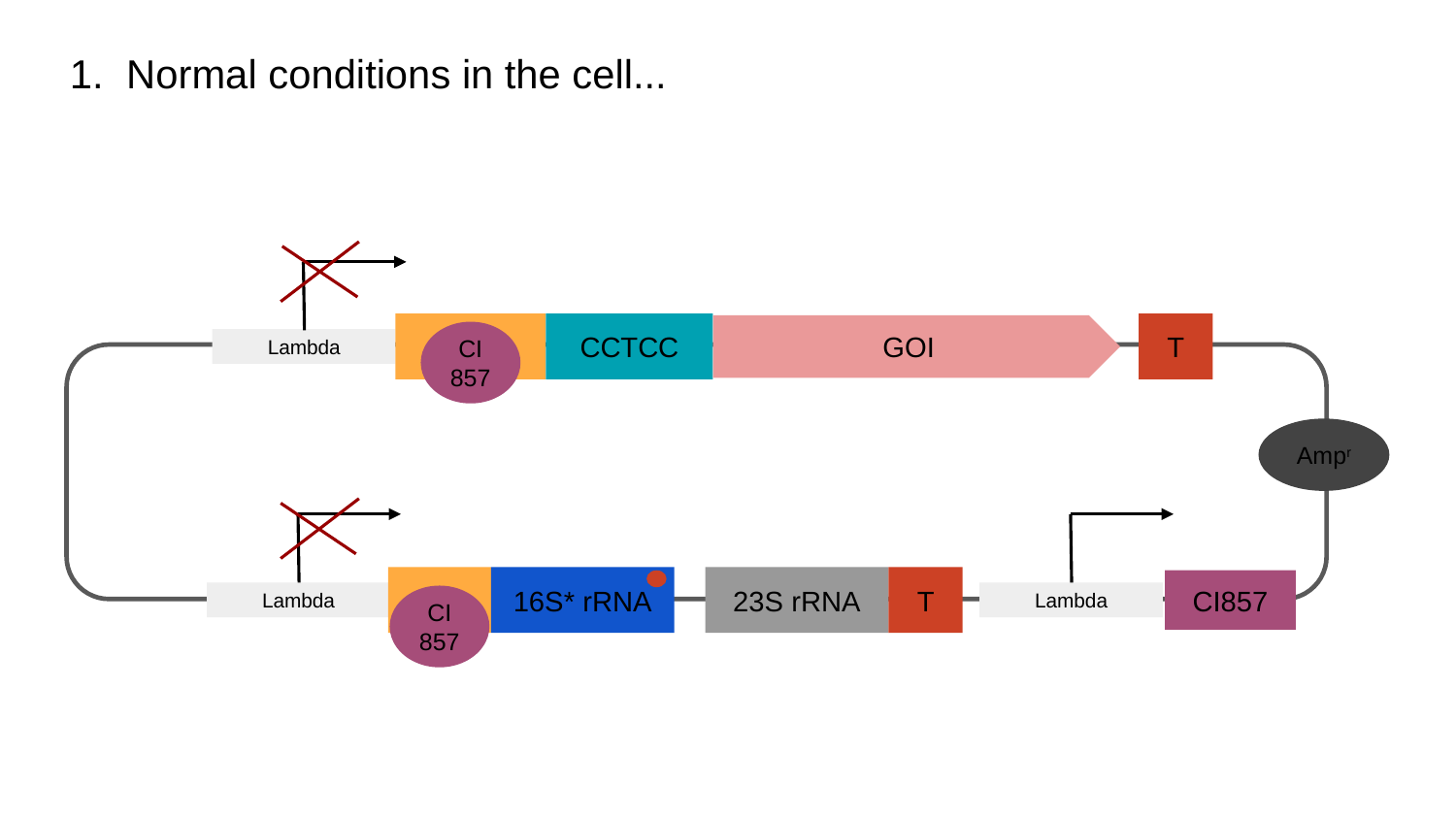

Normal conditions in the cell...
CCTCC
T
O
GOI
CI 857
Lambda

Ampr
Lambda
Lambda
O
23S rRNA
T
16S* rRNA

CI857
CI 857